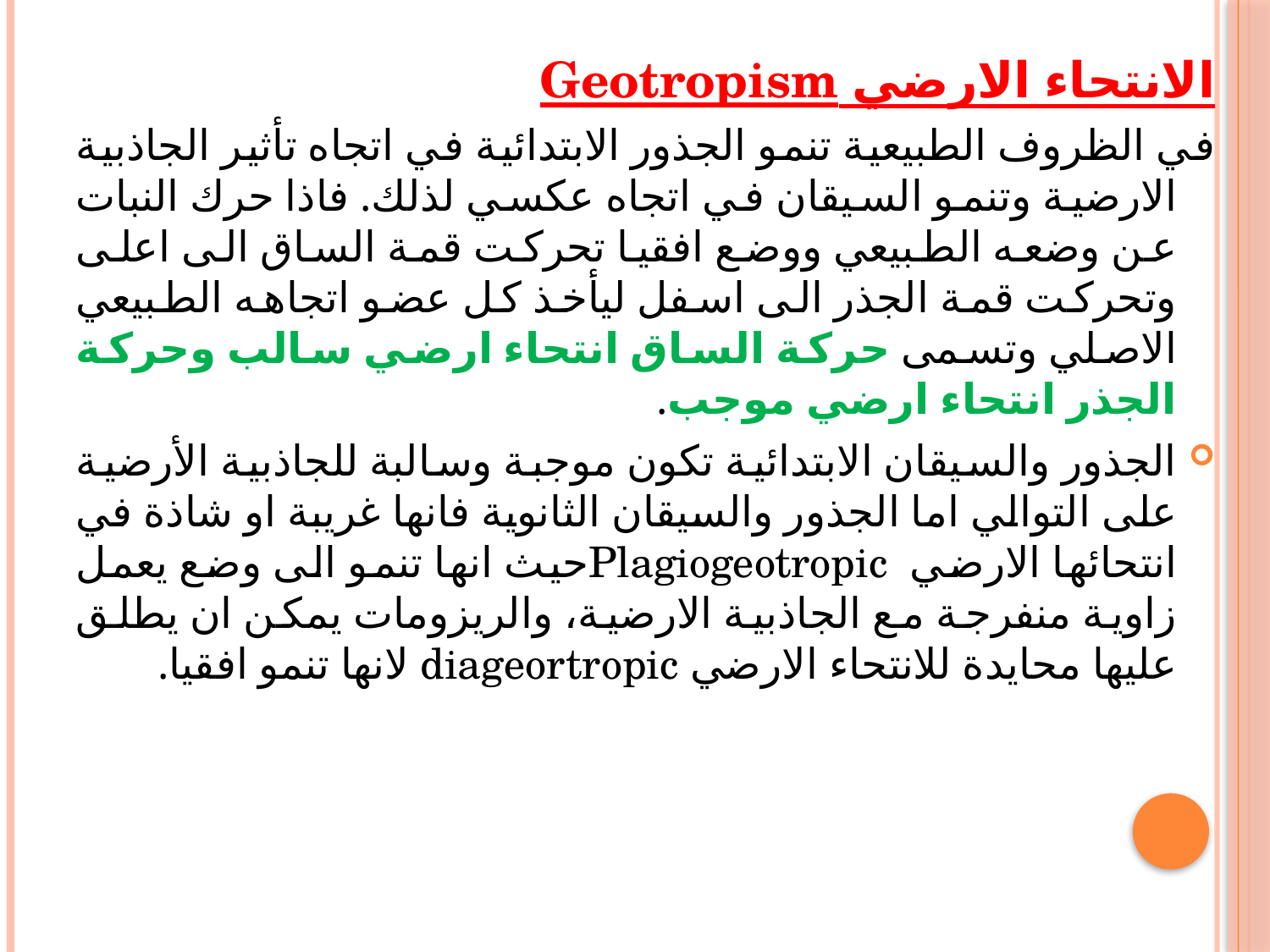

الانتحاء الارضي Geotropism
في الظروف الطبيعية تنمو الجذور الابتدائية في اتجاه تأثير الجاذبية الارضية وتنمو السيقان في اتجاه عكسي لذلك. فاذا حرك النبات عن وضعه الطبيعي ووضع افقيا تحركت قمة الساق الى اعلى وتحركت قمة الجذر الى اسفل ليأخذ كل عضو اتجاهه الطبيعي الاصلي وتسمى حركة الساق انتحاء ارضي سالب وحركة الجذر انتحاء ارضي موجب.
الجذور والسيقان الابتدائية تكون موجبة وسالبة للجاذبية الأرضية على التوالي اما الجذور والسيقان الثانوية فانها غريبة او شاذة في انتحائها الارضي  Plagiogeotropicحيث انها تنمو الى وضع يعمل زاوية منفرجة مع الجاذبية الارضية، والريزومات يمكن ان يطلق عليها محايدة للانتحاء الارضي diageortropic لانها تنمو افقيا.